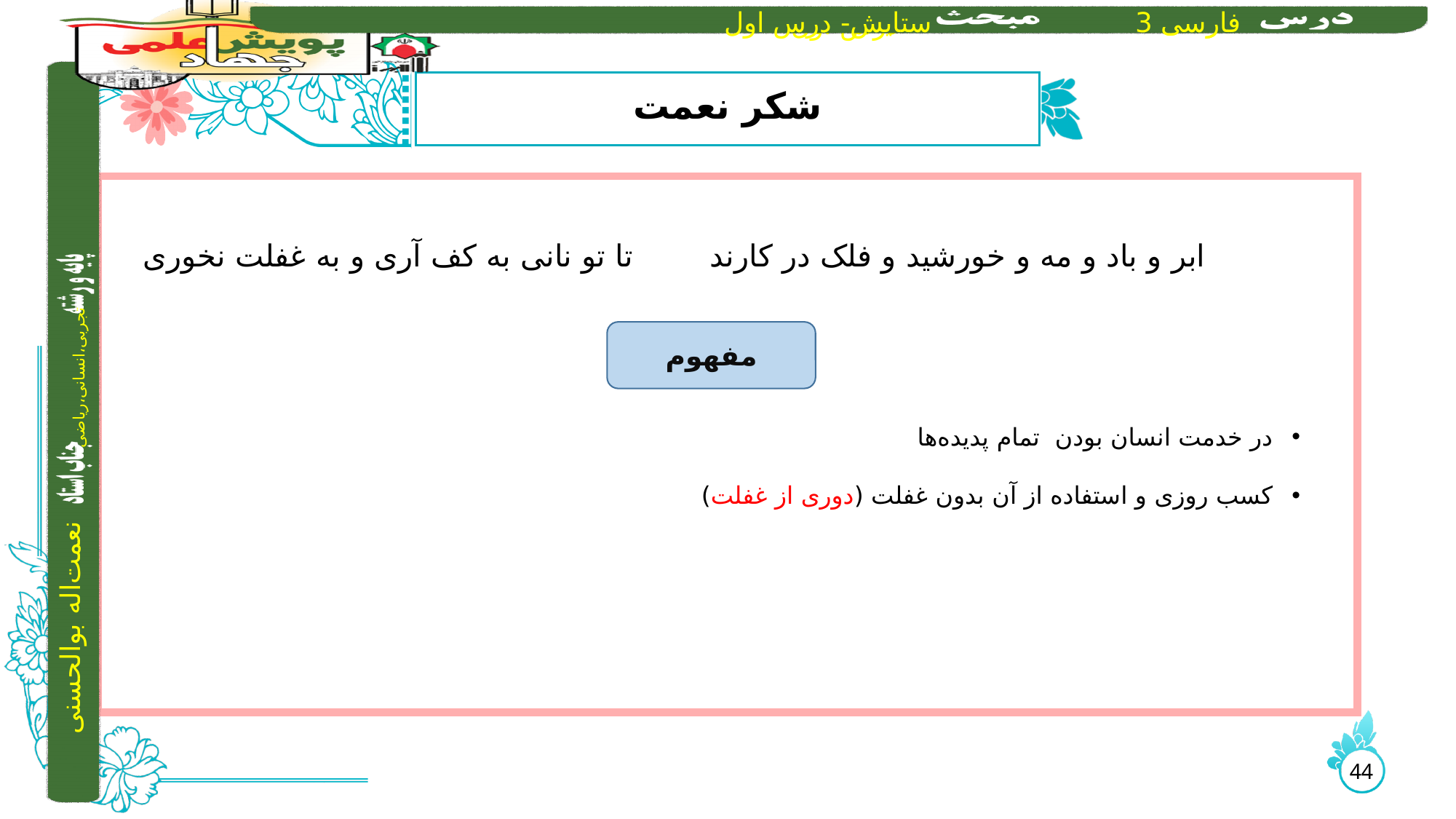

# شکر نعمت
ابر و باد و مه و خورشید و فلک در کارند        تا تو نانی به کف آری و به غفلت نخوری

در خدمت انسان بودن  تمام پدیده‌ها
کسب روزی‌ و استفاده از آن بدون غفلت (دوری از غفلت)